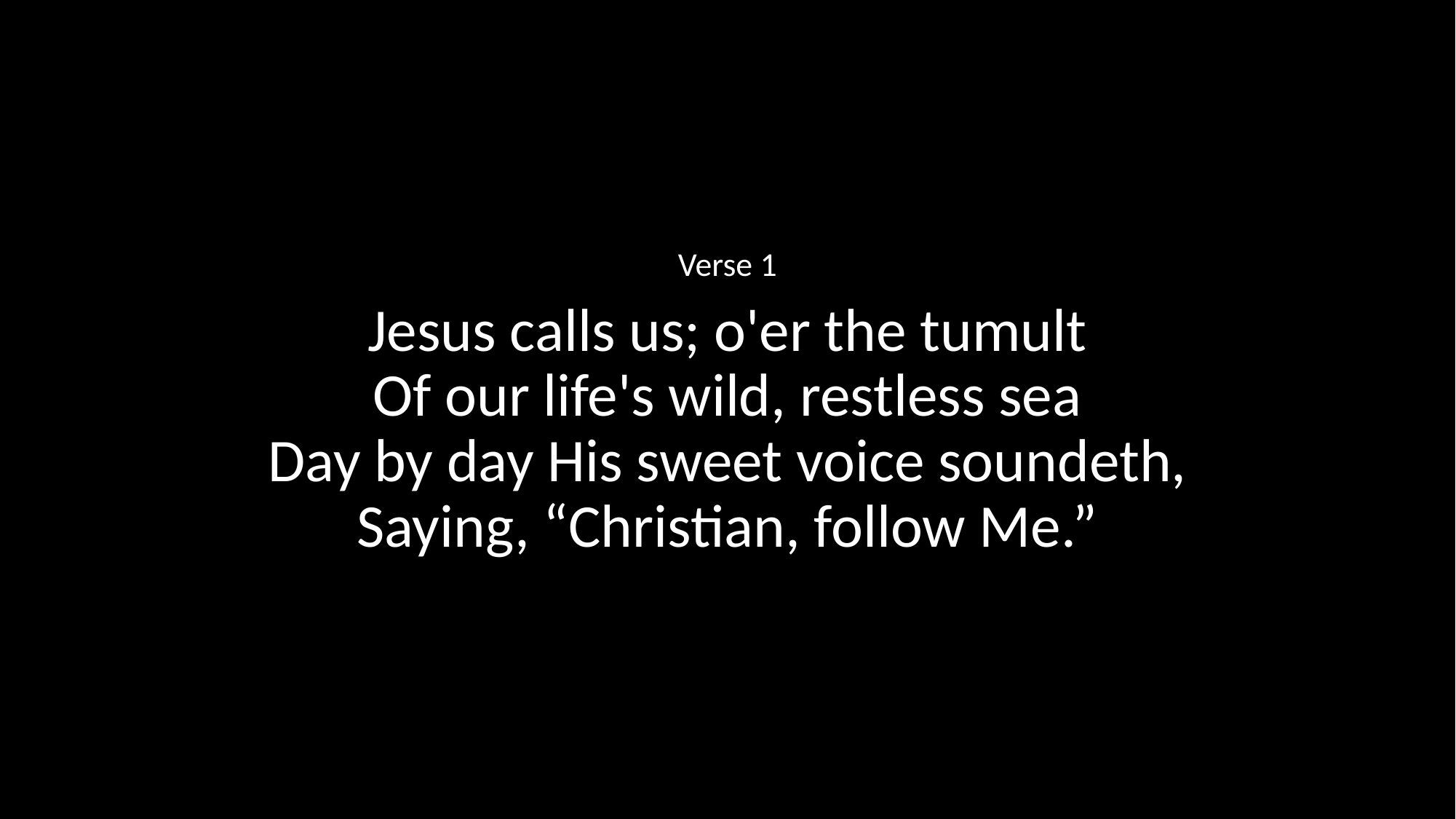

Verse 1
Jesus calls us; o'er the tumult
Of our life's wild, restless sea
Day by day His sweet voice soundeth,
Saying, “Christian, follow Me.”